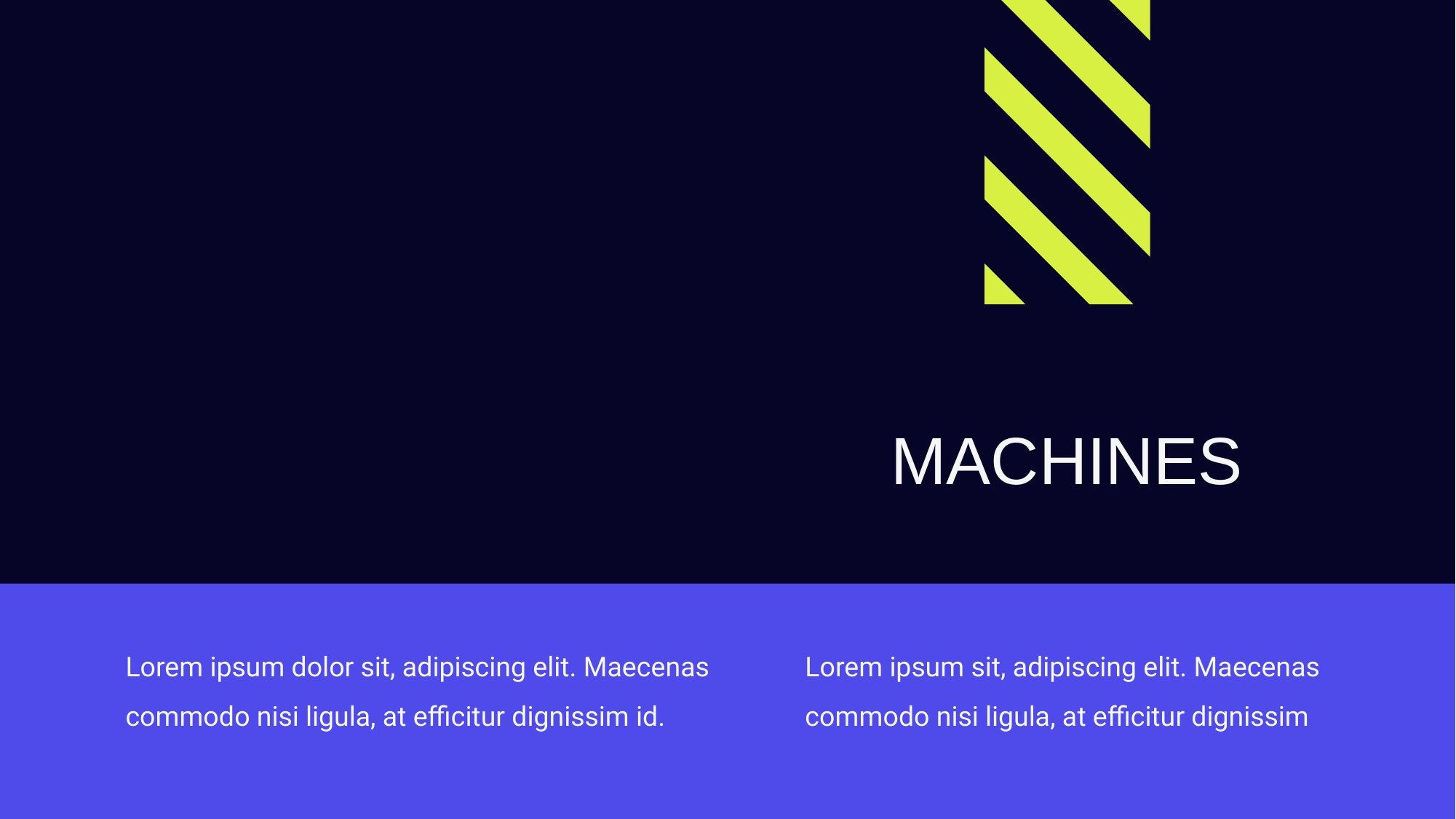

MACHINES

Lorem ipsum dolor sit, adipiscing elit. Maecenas commodo nisi ligula, at efficitur dignissim id.
Lorem ipsum sit, adipiscing elit. Maecenas commodo nisi ligula, at efficitur dignissim